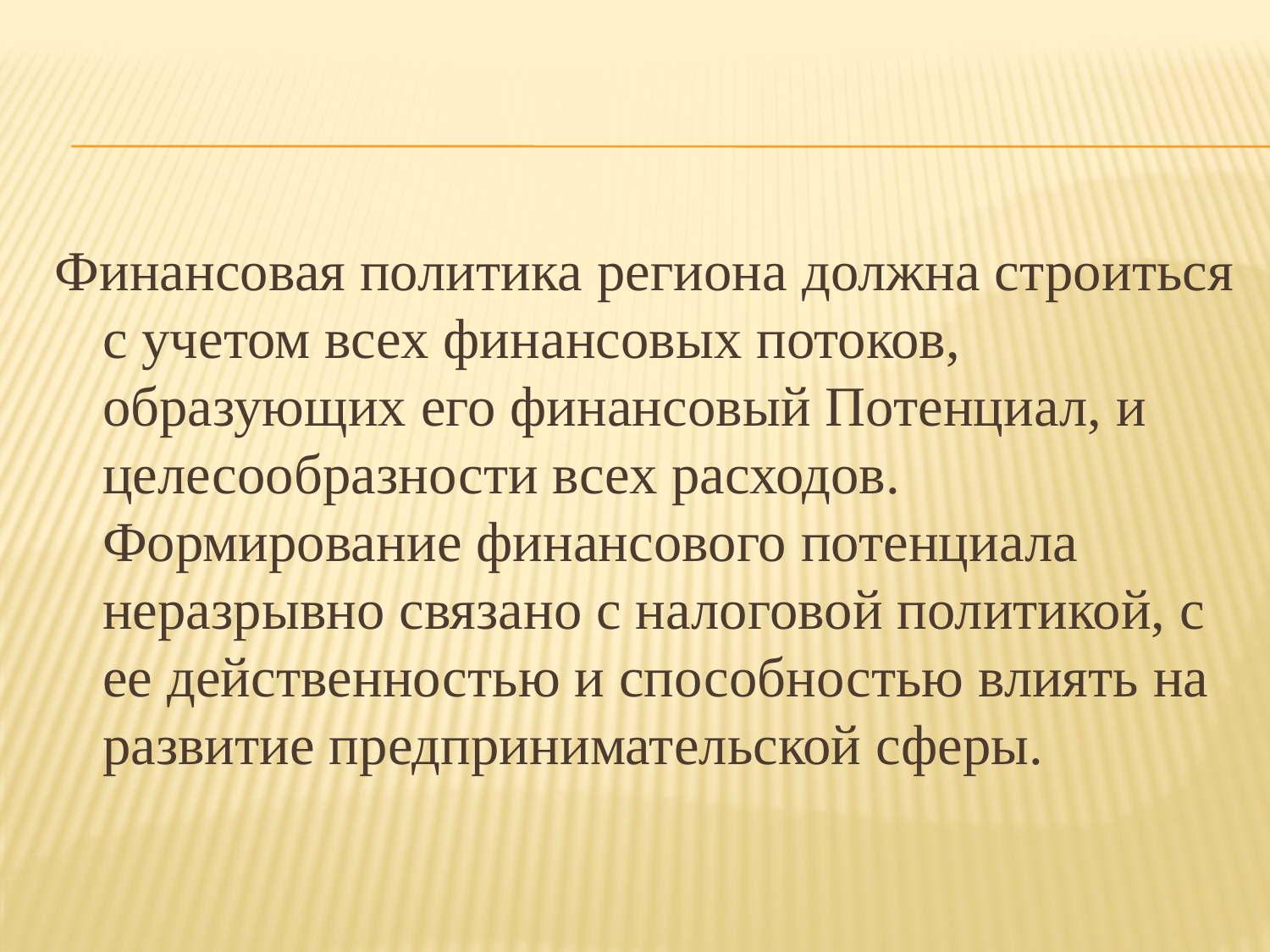

Финансовая политика региона должна строиться с учетом всех финансовых потоков, образующих его финансовый Потенциал, и целесообразности всех расходов. Формирование финансового потенциала неразрывно связано с налоговой политикой, с ее действенностью и способностью влиять на развитие предпринимательской сферы.